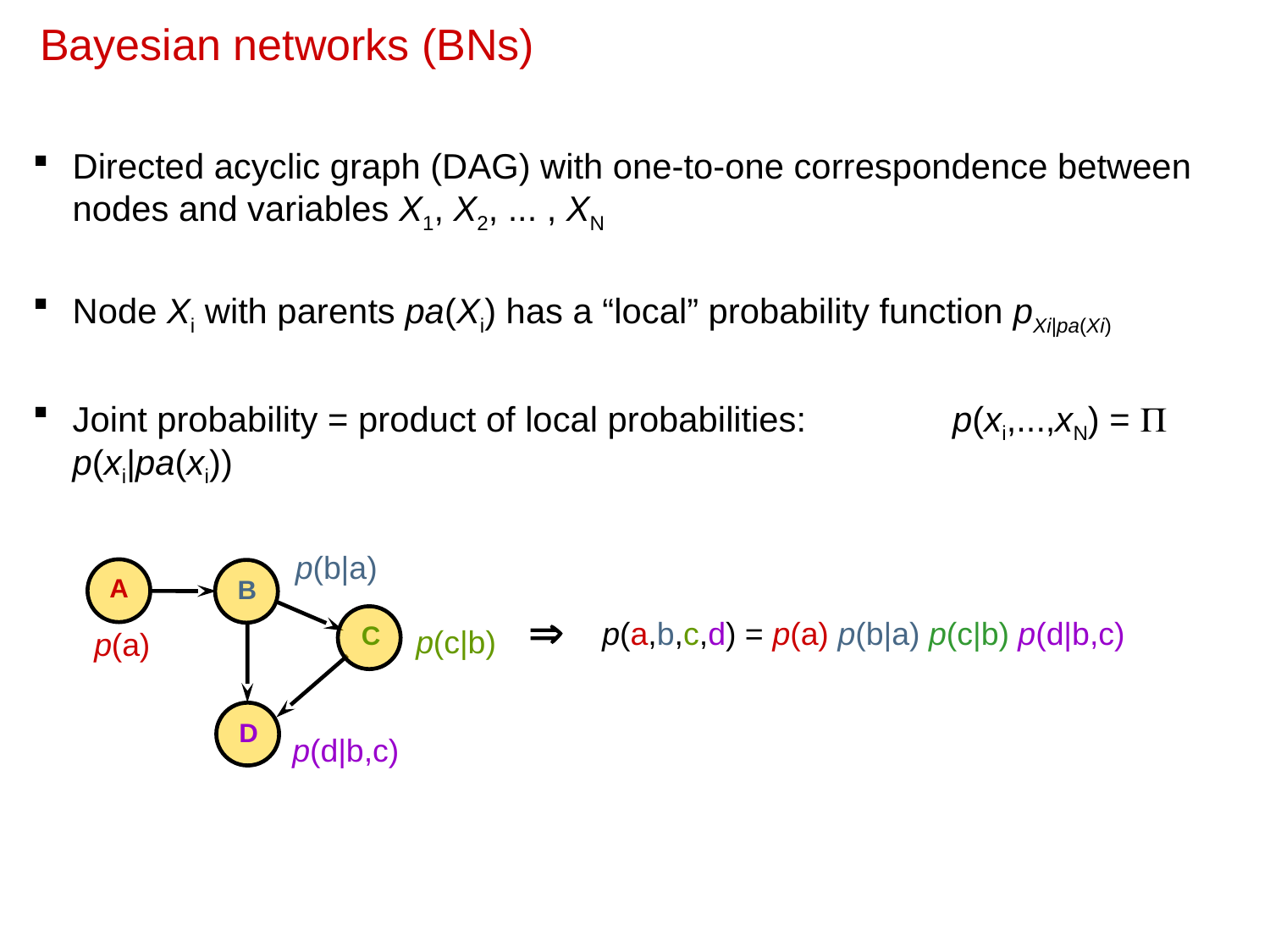

# Bayesian networks (BNs)
Directed acyclic graph (DAG) with one-to-one correspondence between nodes and variables X1, X2, ... , XN

Node Xi with parents pa(Xi) has a “local” probability function pXi|pa(Xi)

Joint probability = product of local probabilities:               p(xi,...,xN) = Π p(xi|pa(xi))
p(b|a)

A
B

C

   D
⇒
p(a,b,c,d) = p(a) p(b|a) p(c|b) p(d|b,c)
p(c|b)
p(a)
p(d|b,c)